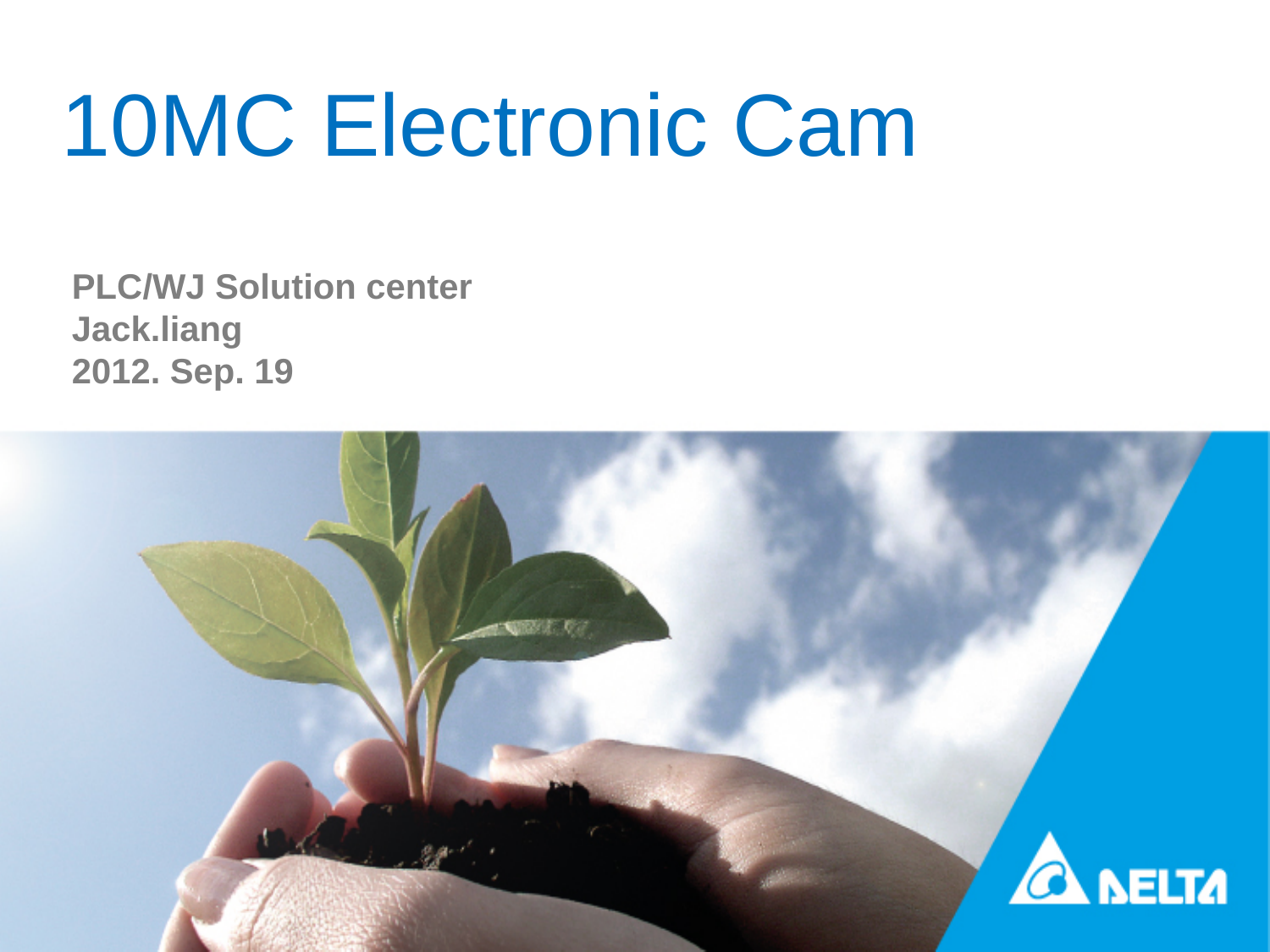

10MC Electronic Cam
PLC/WJ Solution center Jack.liang
2012. Sep. 19